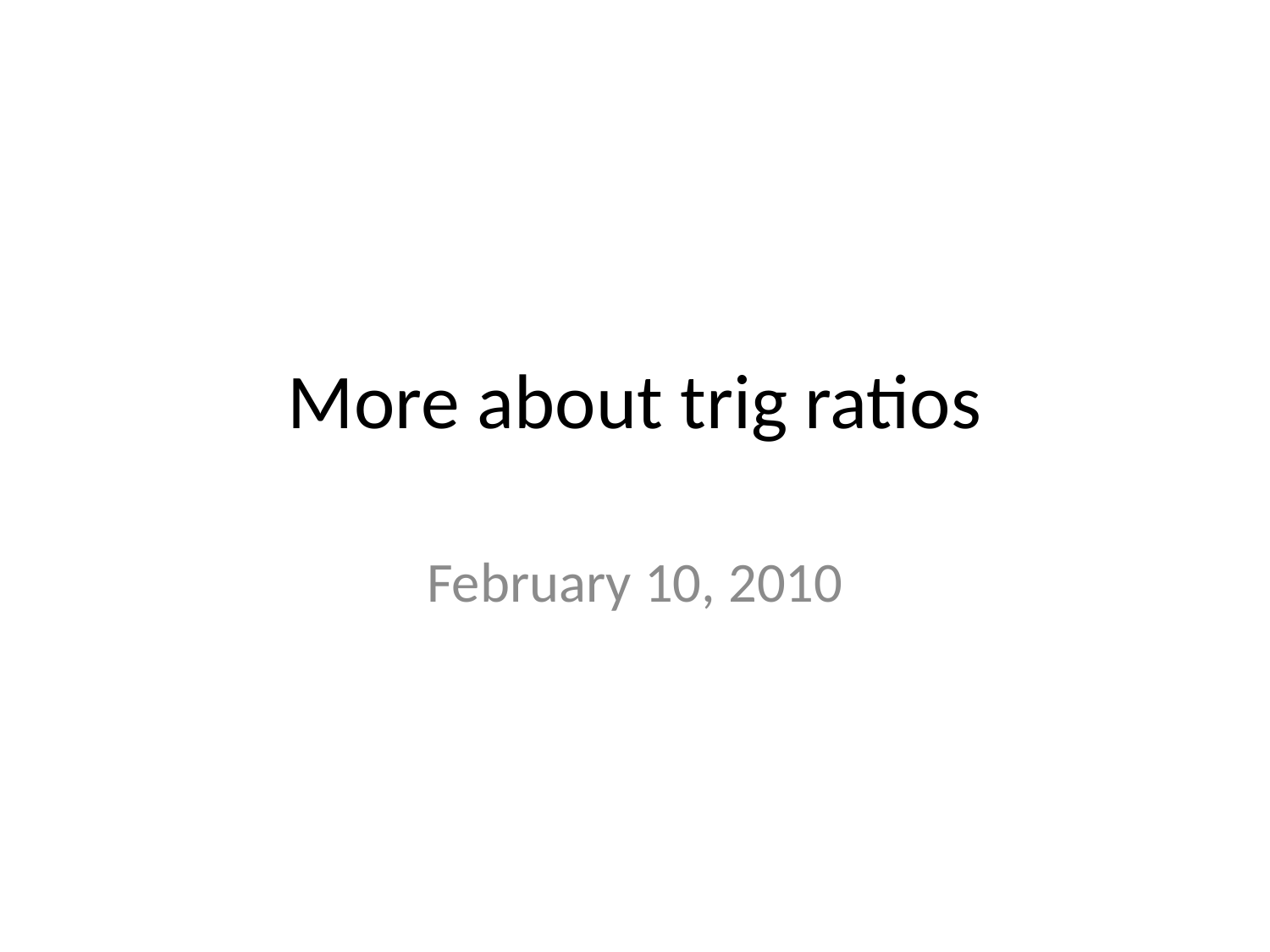

# More about trig ratios
February 10, 2010